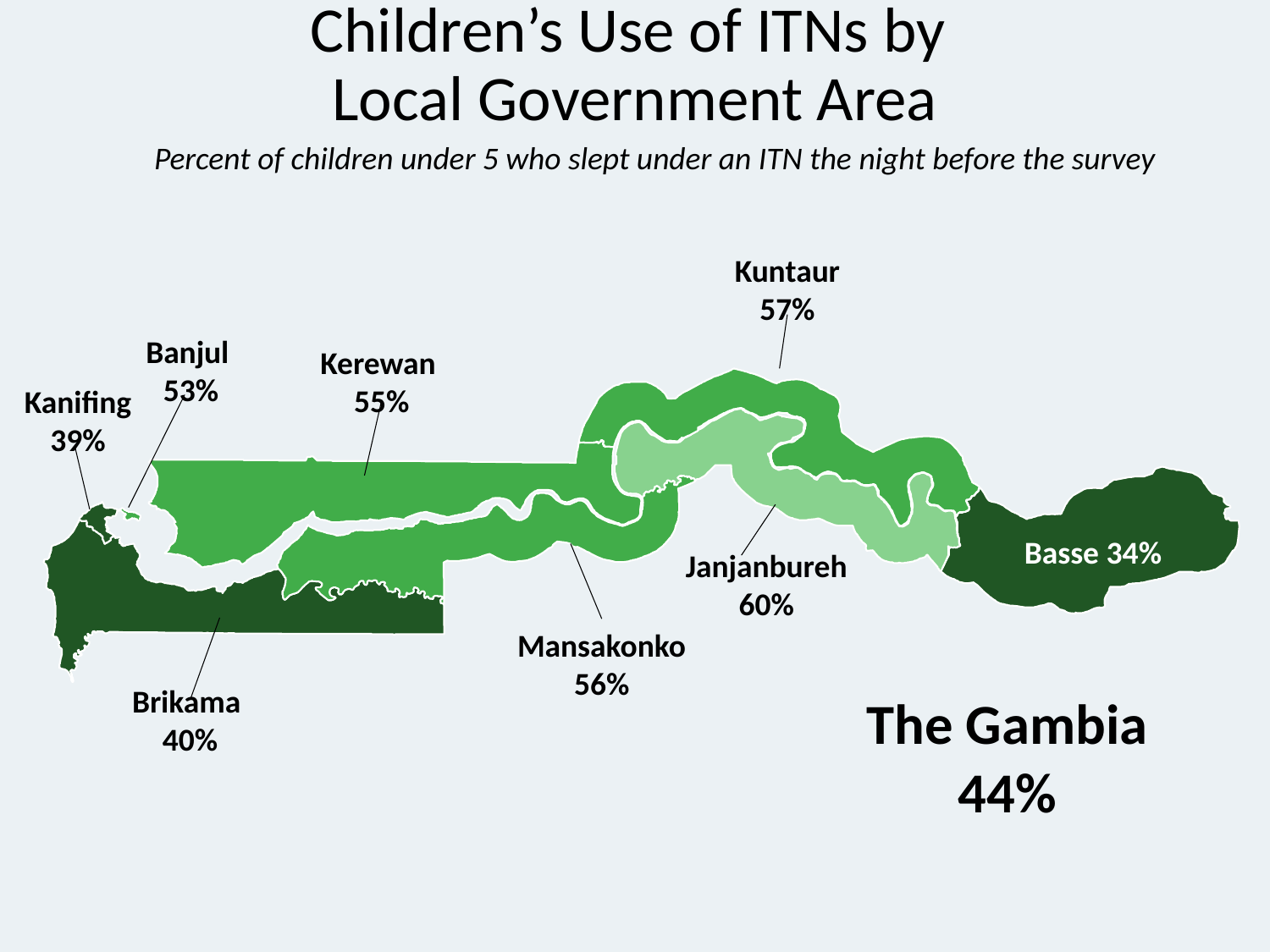

# Children’s Use of ITNs by Local Government Area
Percent of children under 5 who slept under an ITN the night before the survey
Kuntaur 57%
Banjul
53%
Kerewan
55%

Kanifing 39%

Basse 34%
Janjanbureh
60%
Mansakonko 56%
Brikama
40%
The Gambia
44%